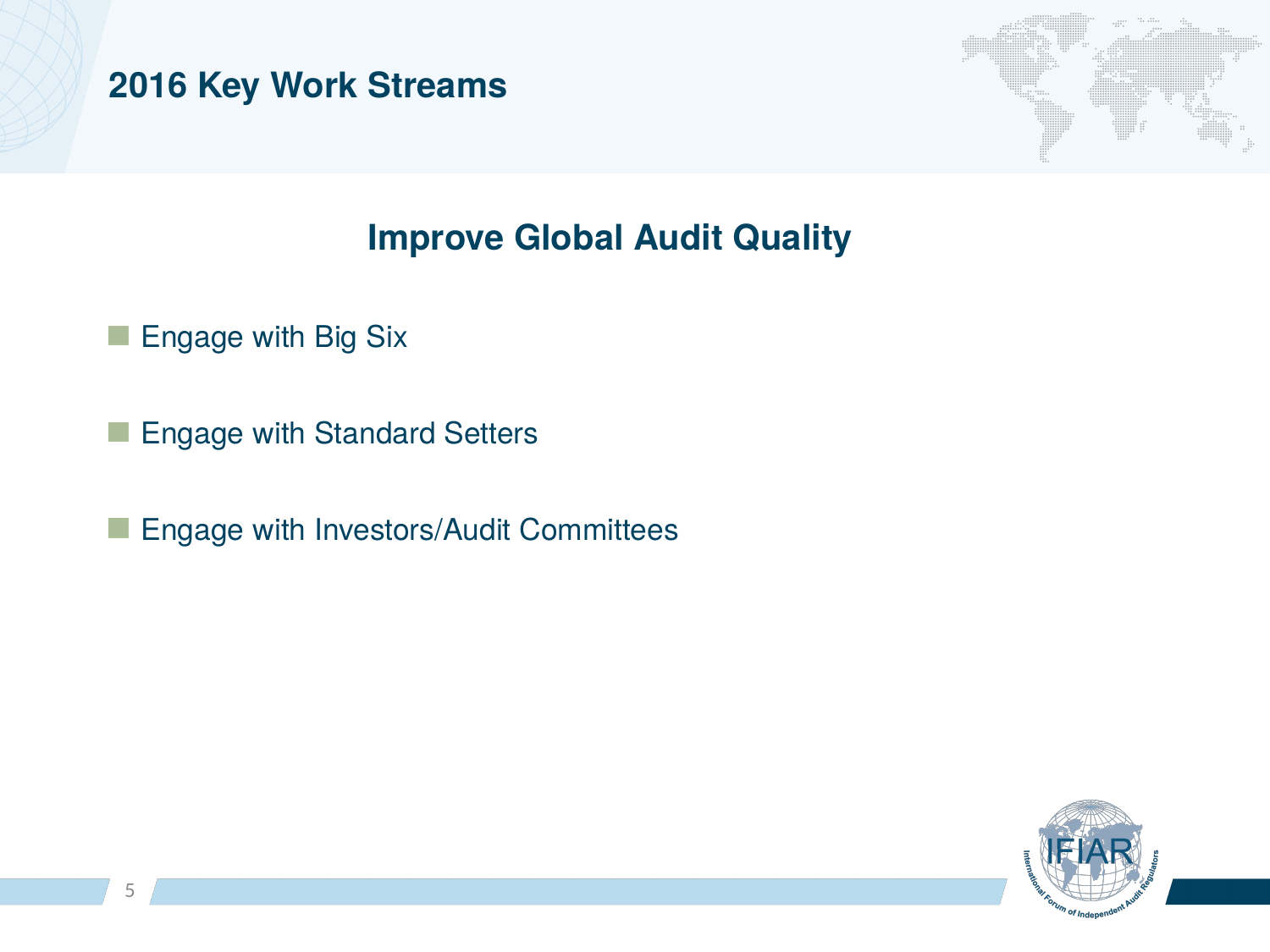

# 2016 Key Work Streams
Improve Global Audit Quality
Engage with Big Six
Engage with Standard Setters
Engage with Investors/Audit Committees